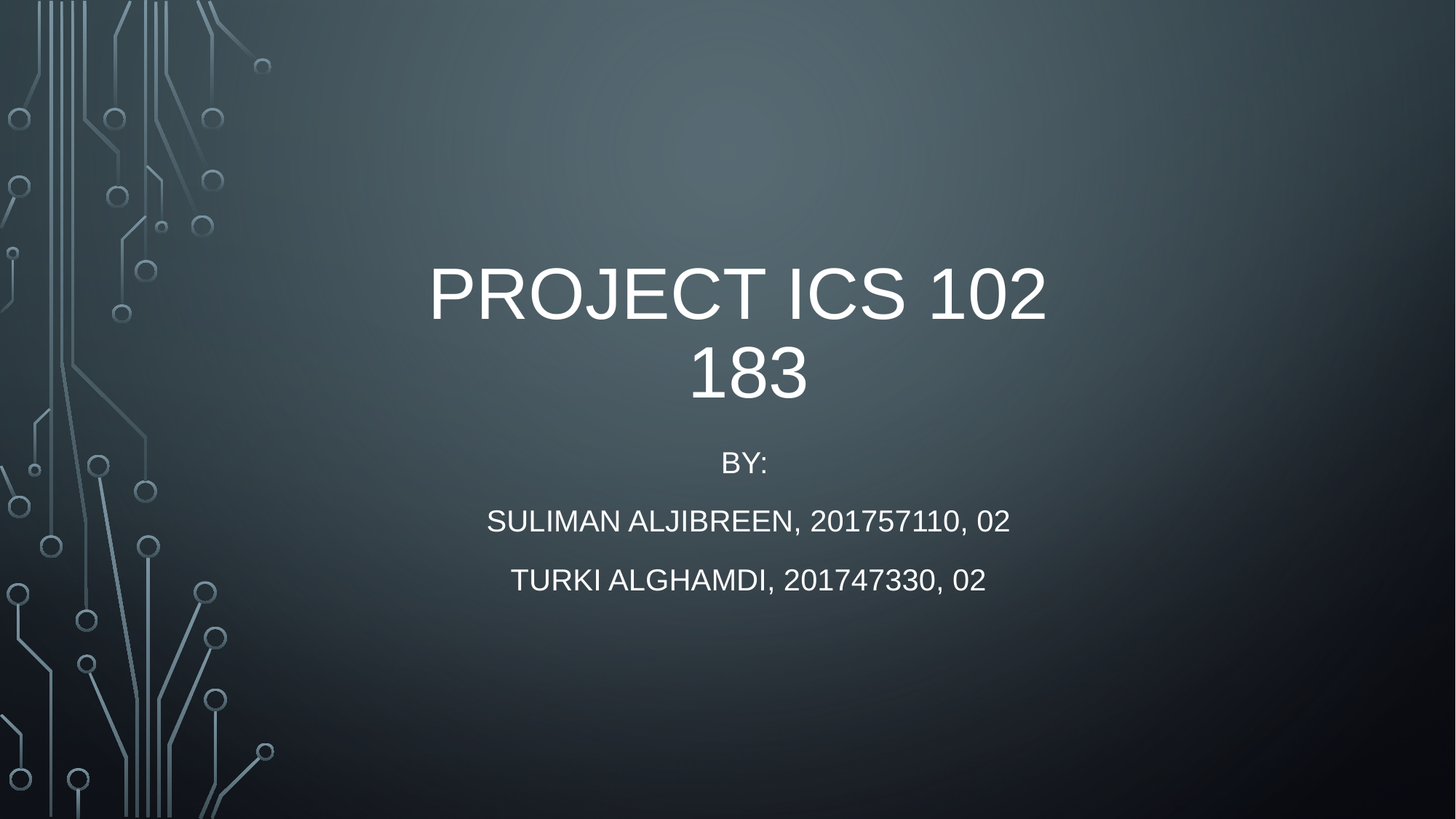

# Project Ics 102 183
By:
SULIMAN ALJIBREEN, 201757110, 02
Turki alghamdi, 201747330, 02